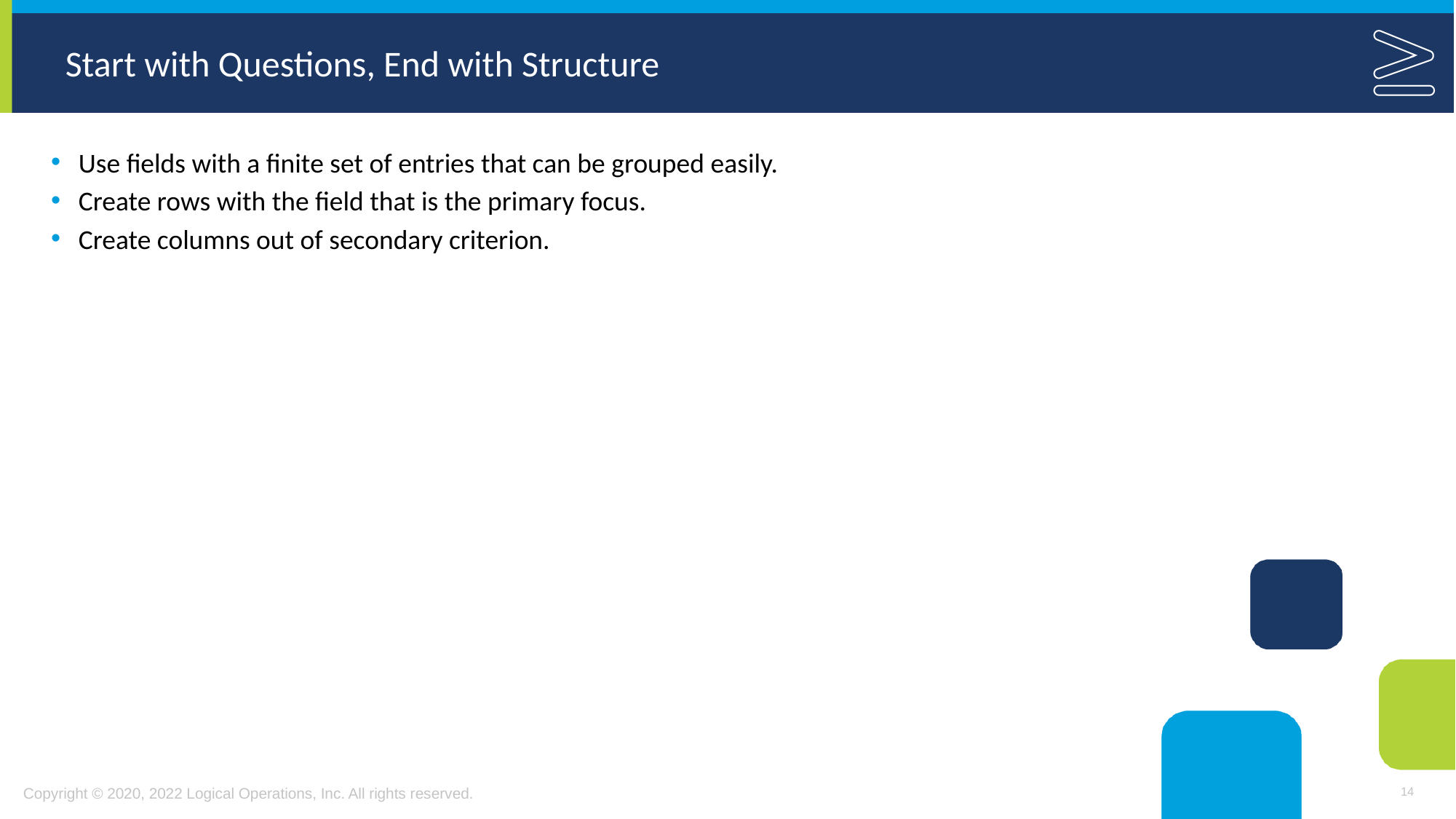

# Start with Questions, End with Structure
Use fields with a finite set of entries that can be grouped easily.
Create rows with the field that is the primary focus.
Create columns out of secondary criterion.
14